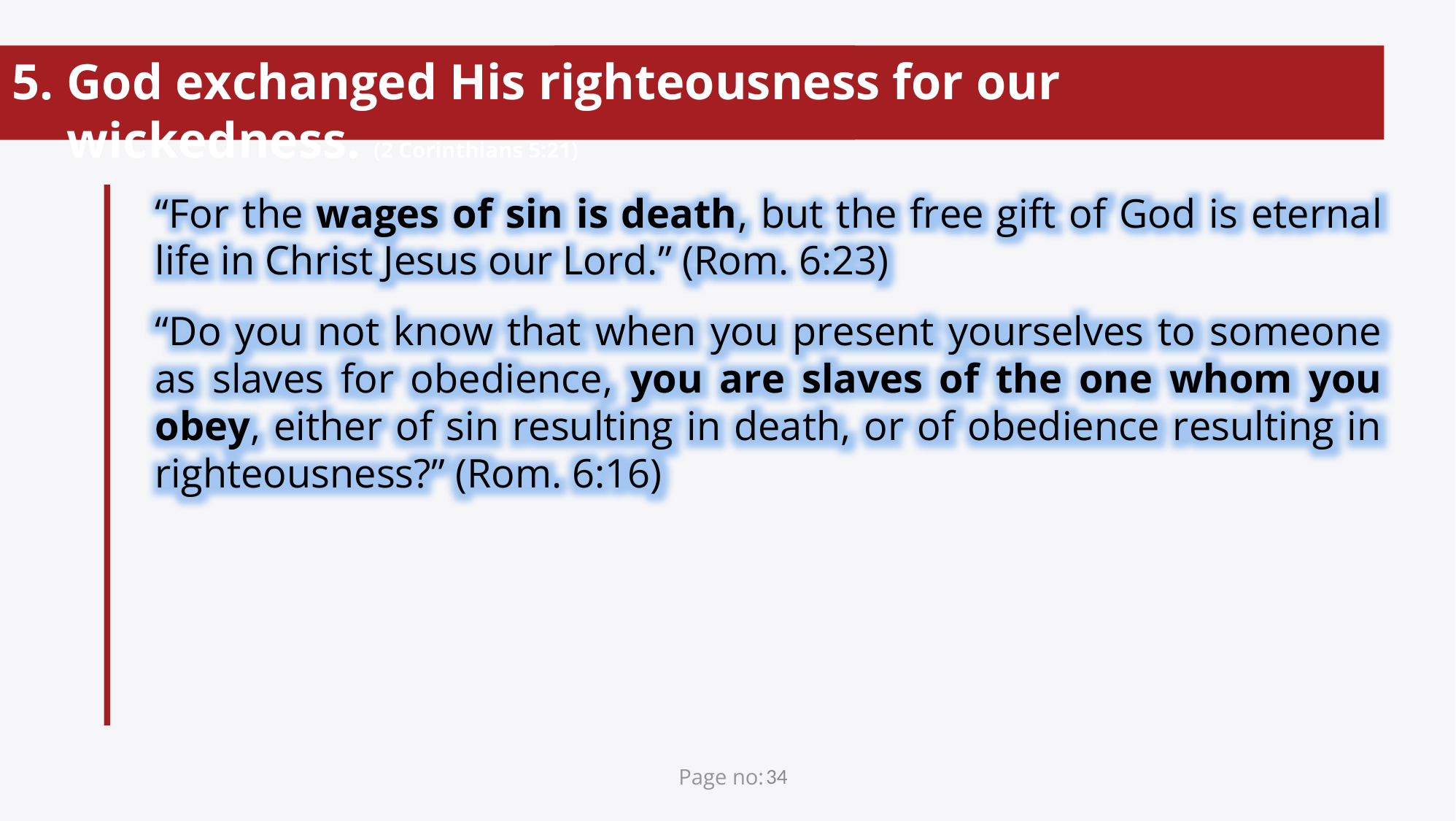

God exchanged His righteousness for our wickedness. (2 Corinthians 5:21)

“For the wages of sin is death, but the free gift of God is eternal life in Christ Jesus our Lord.” (Rom. 6:23)
“Do you not know that when you present yourselves to someone as slaves for obedience, you are slaves of the one whom you obey, either of sin resulting in death, or of obedience resulting in righteousness?” (Rom. 6:16)